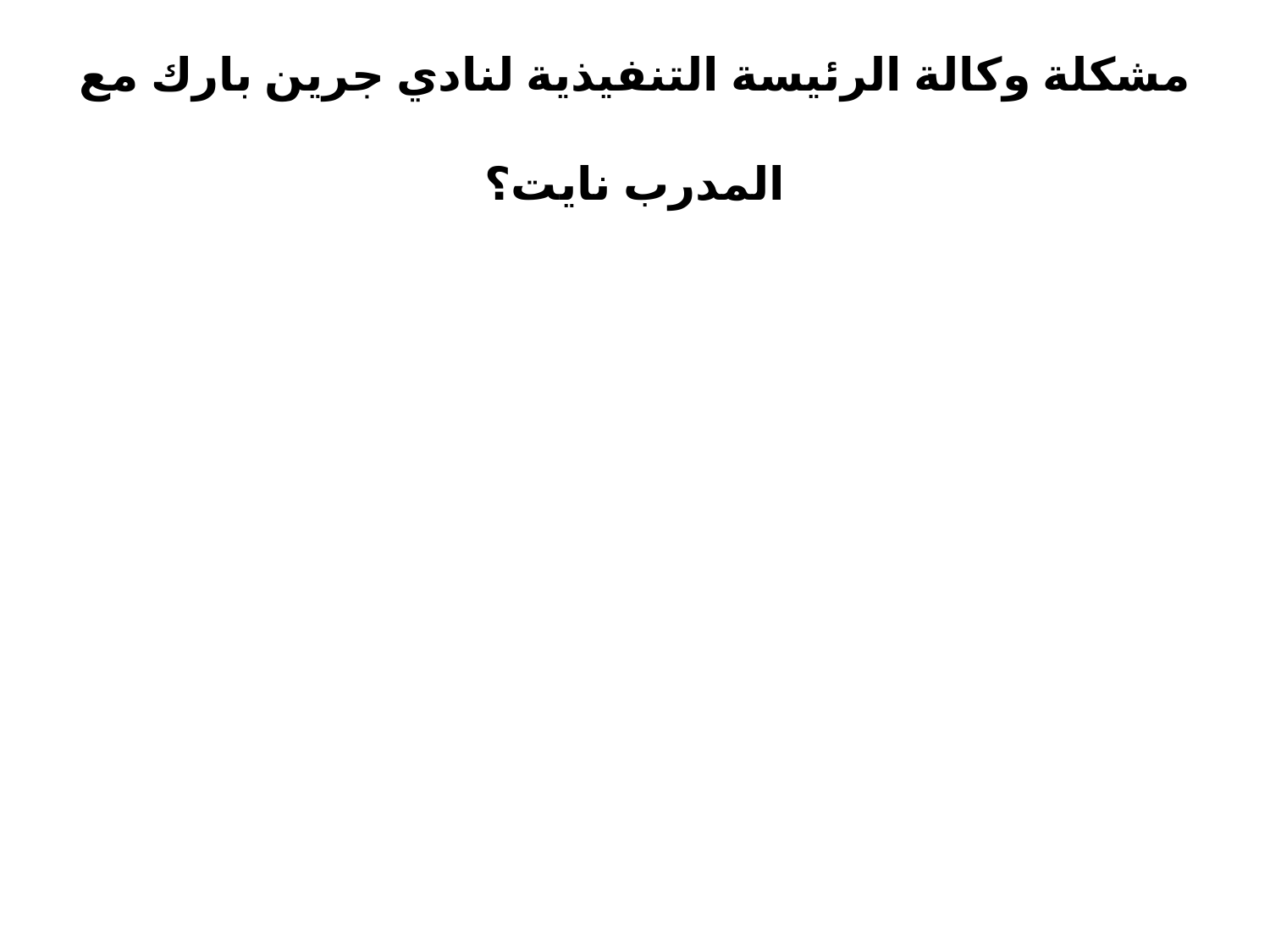

# مشكلة وكالة الرئيسة التنفيذية لنادي جرين بارك مع المدرب نايت؟